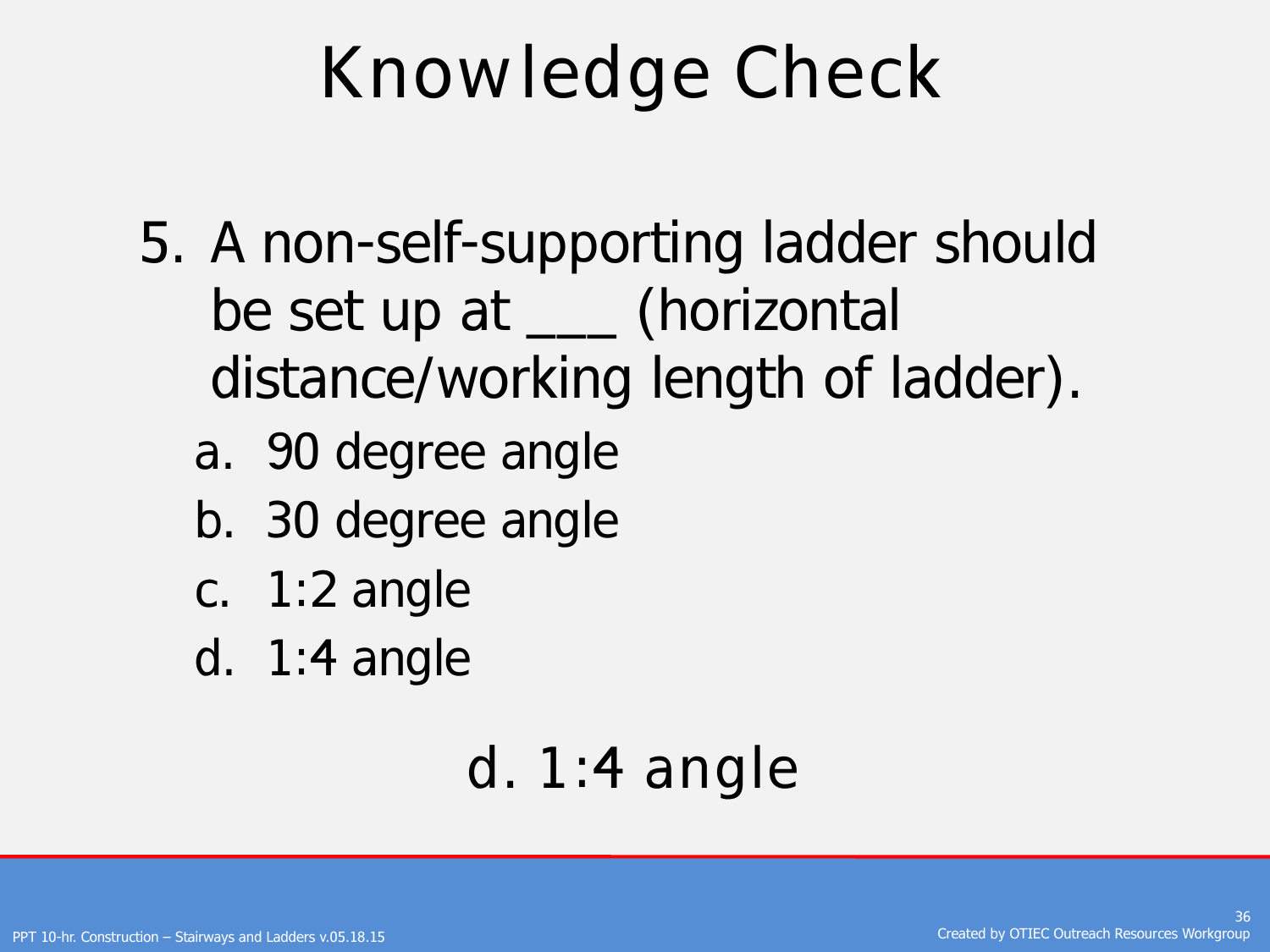

# Knowledge Check
A non-self-supporting ladder should be set up at ___ (horizontal distance/working length of ladder).
90 degree angle
30 degree angle
1:2 angle
1:4 angle
d. 1:4 angle